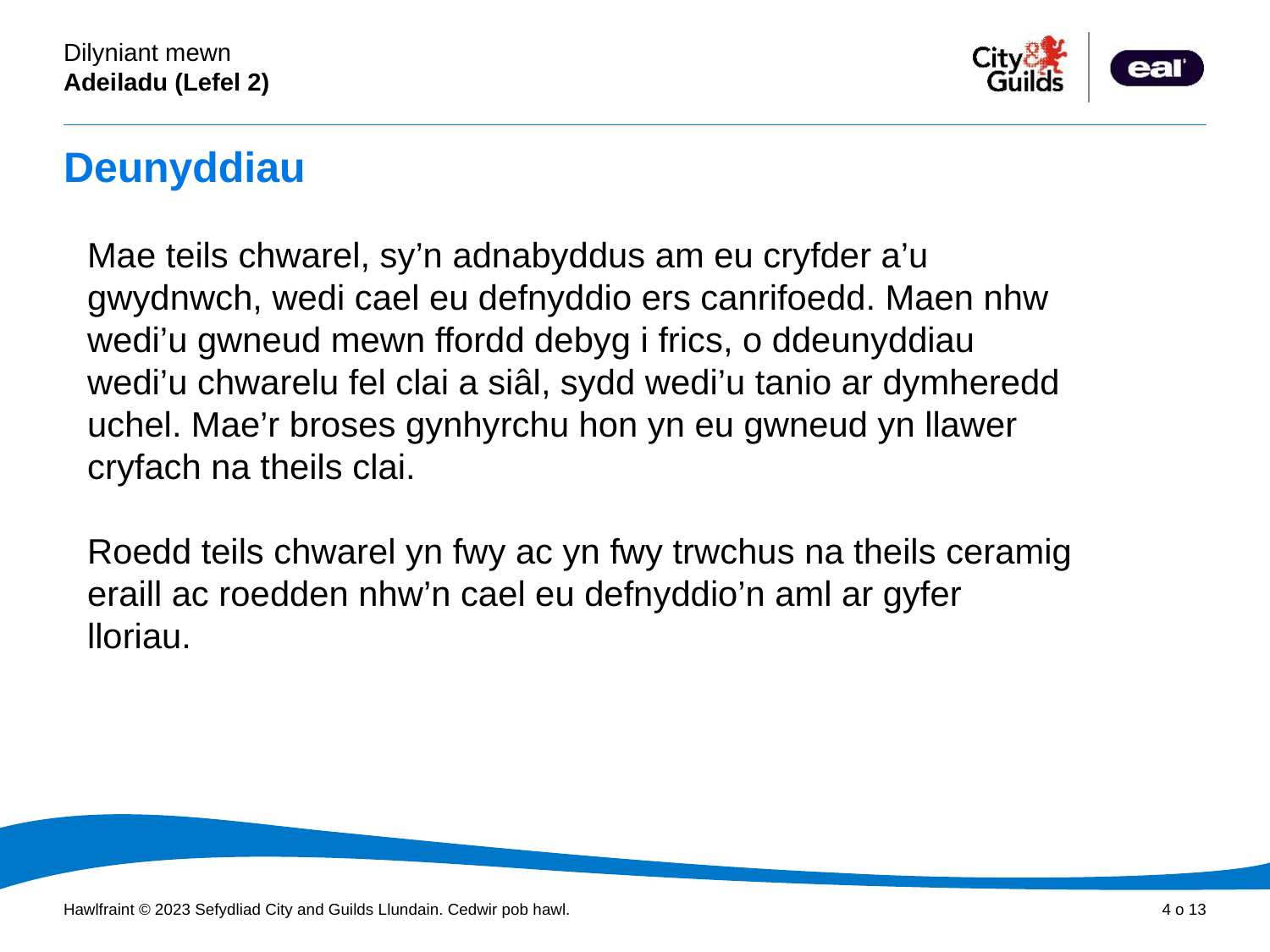

# Deunyddiau
Mae teils chwarel, sy’n adnabyddus am eu cryfder a’u gwydnwch, wedi cael eu defnyddio ers canrifoedd. Maen nhw wedi’u gwneud mewn ffordd debyg i frics, o ddeunyddiau wedi’u chwarelu fel clai a siâl, sydd wedi’u tanio ar dymheredd uchel. Mae’r broses gynhyrchu hon yn eu gwneud yn llawer cryfach na theils clai.

Roedd teils chwarel yn fwy ac yn fwy trwchus na theils ceramig eraill ac roedden nhw’n cael eu defnyddio’n aml ar gyfer lloriau.